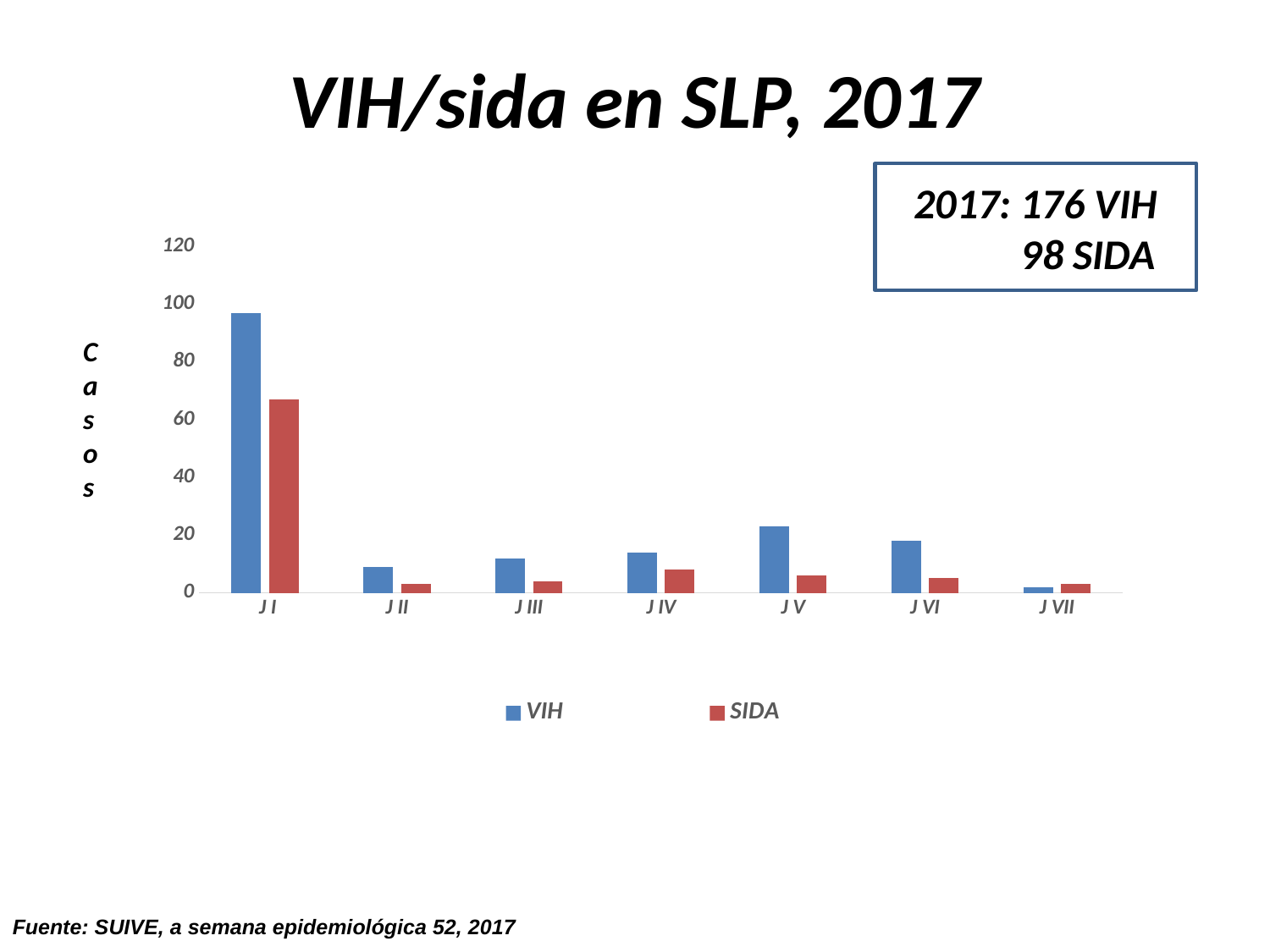

# VIH/sida en SLP, 2017
2017: 176 VIH
           98 SIDA

### Chart

| Category | VIH | SIDA |
|---|---|---|
|  J I | 97.0 | 67.0 |
| J II | 9.0 | 3.0 |
| J III | 12.0 | 4.0 |
| J IV | 14.0 | 8.0 |
| J V | 23.0 | 6.0 |
| J VI | 18.0 | 5.0 |
| J VII | 2.0 | 3.0 |
Casos
Fuente: SUIVE, a semana epidemiológica 52, 2017